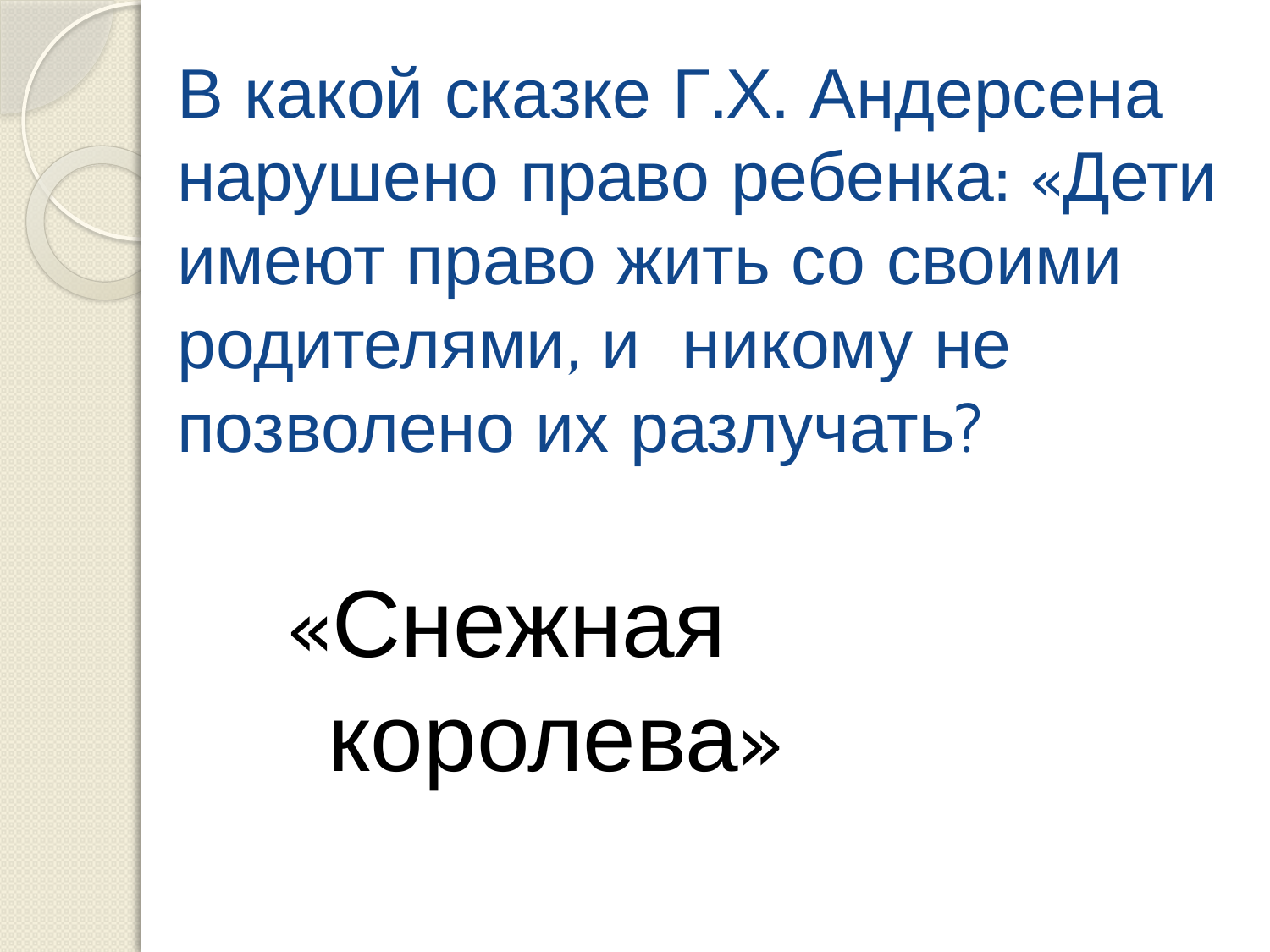

# В какой сказке Г.Х. Андерсена нарушено право ребенка: «Дети имеют право жить со своими родителями, и  никому не позволено их разлучать?
«Снежная королева»